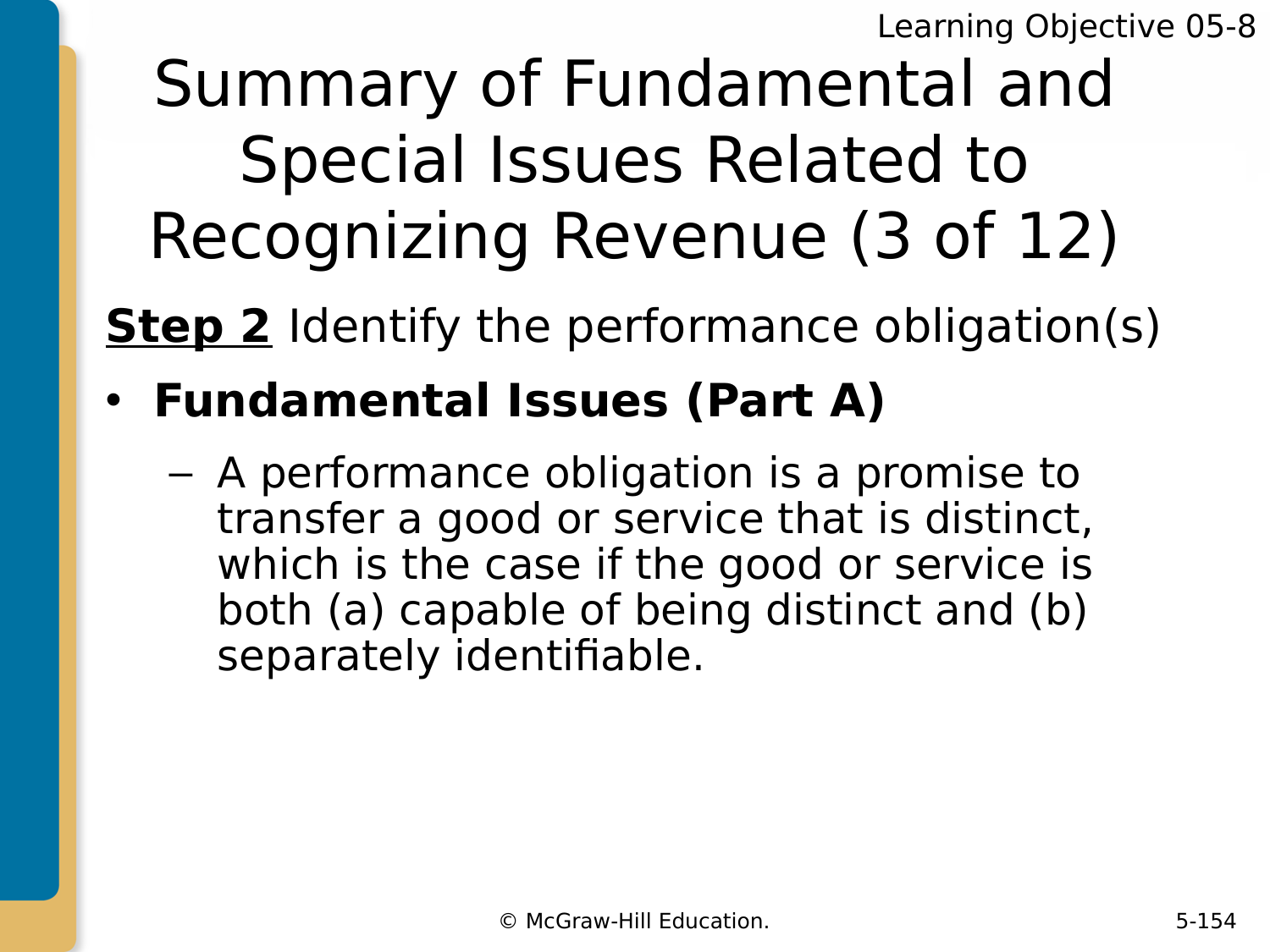

Learning Objective 05-8
# Summary of Fundamental and Special Issues Related to Recognizing Revenue (3 of 12)
Step 2 Identify the performance obligation(s)
Fundamental Issues (Part A)
A performance obligation is a promise to transfer a good or service that is distinct, which is the case if the good or service is both (a) capable of being distinct and (b) separately identifiable.